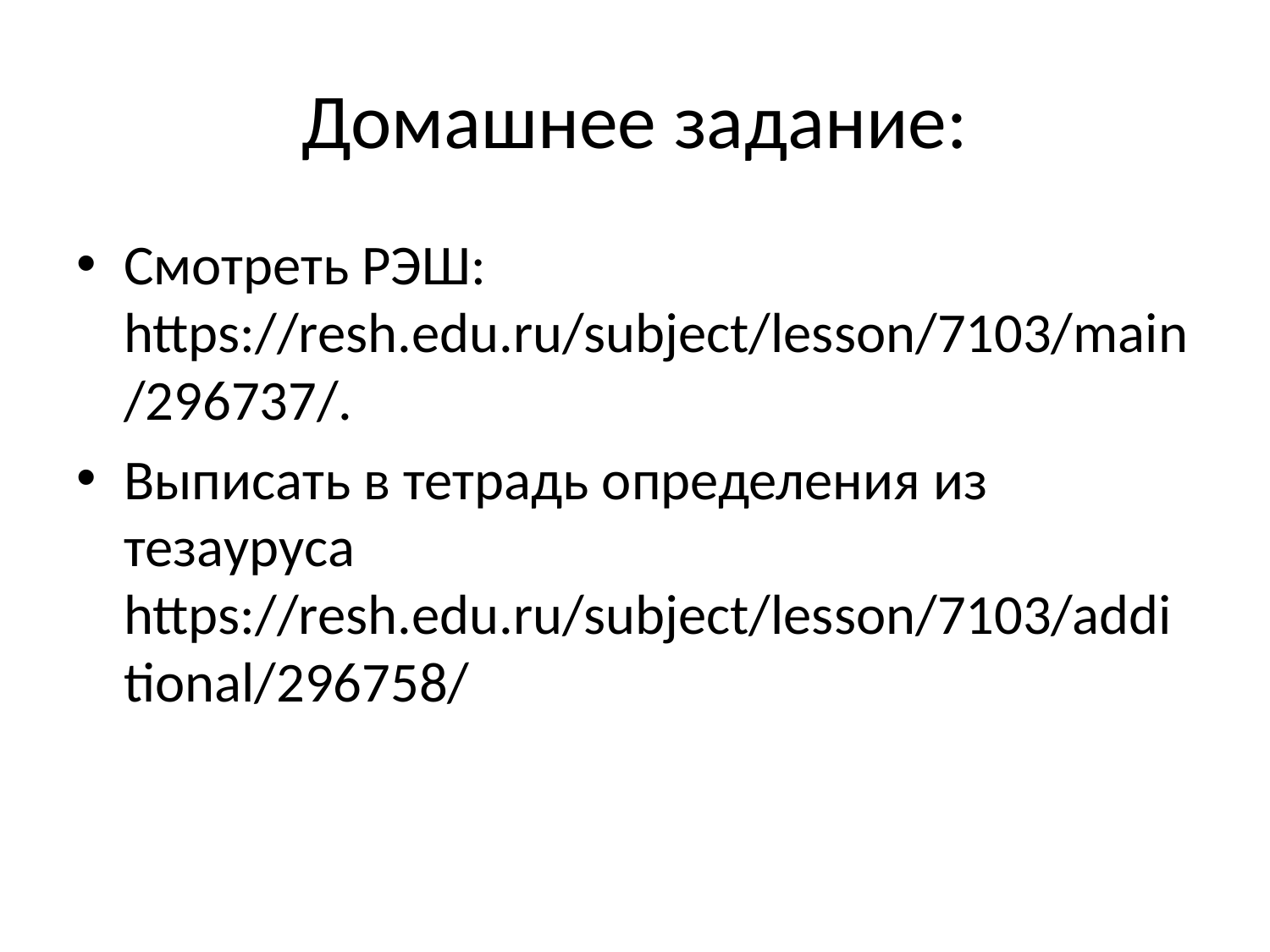

# Домашнее задание:
Смотреть РЭШ: https://resh.edu.ru/subject/lesson/7103/main/296737/.
Выписать в тетрадь определения из тезауруса https://resh.edu.ru/subject/lesson/7103/additional/296758/